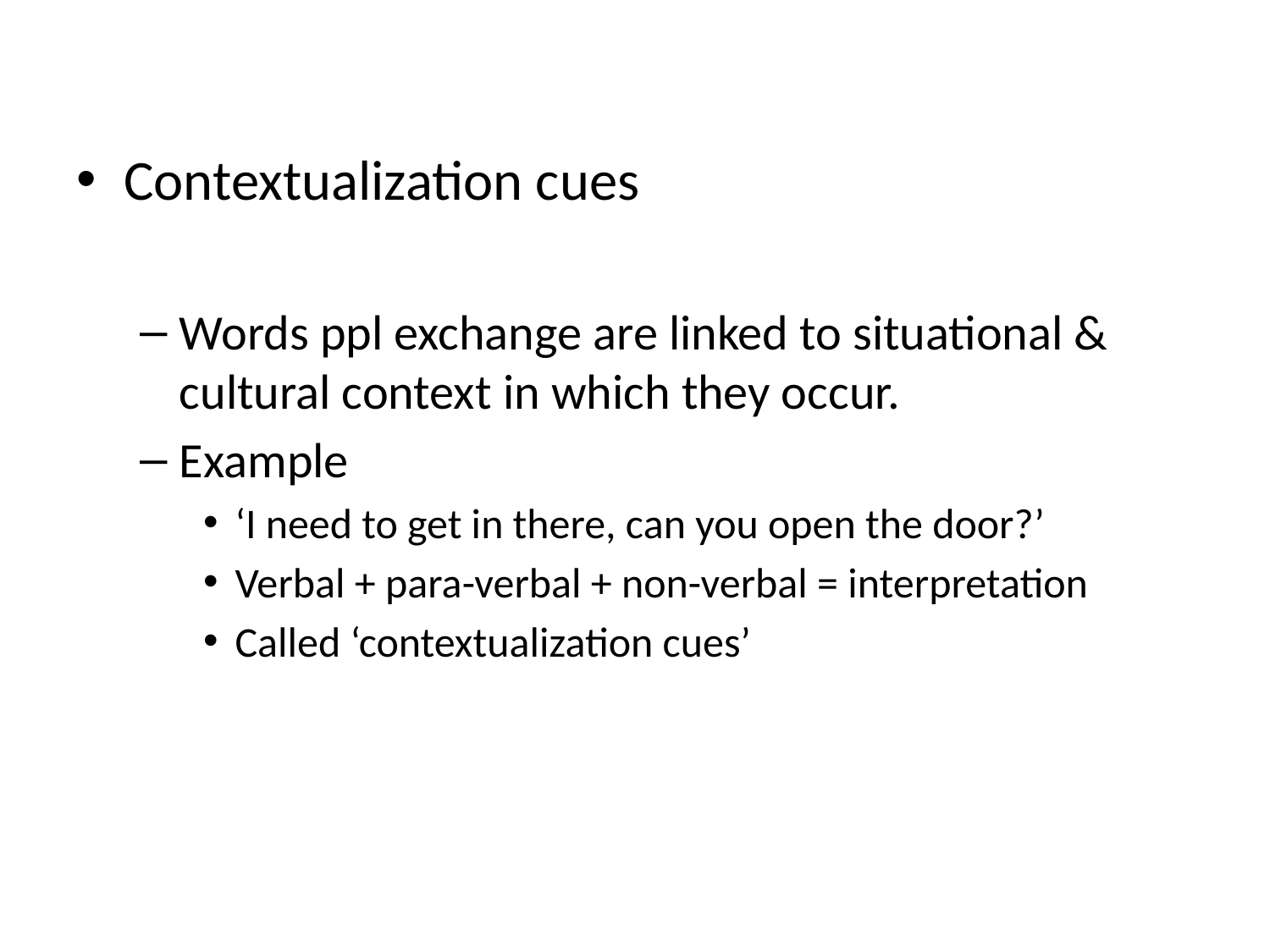

#
Contextualization cues

Words ppl exchange are linked to situational & cultural context in which they occur.
Example
‘I need to get in there, can you open the door?’
Verbal + para-verbal + non-verbal = interpretation
Called ‘contextualization cues’